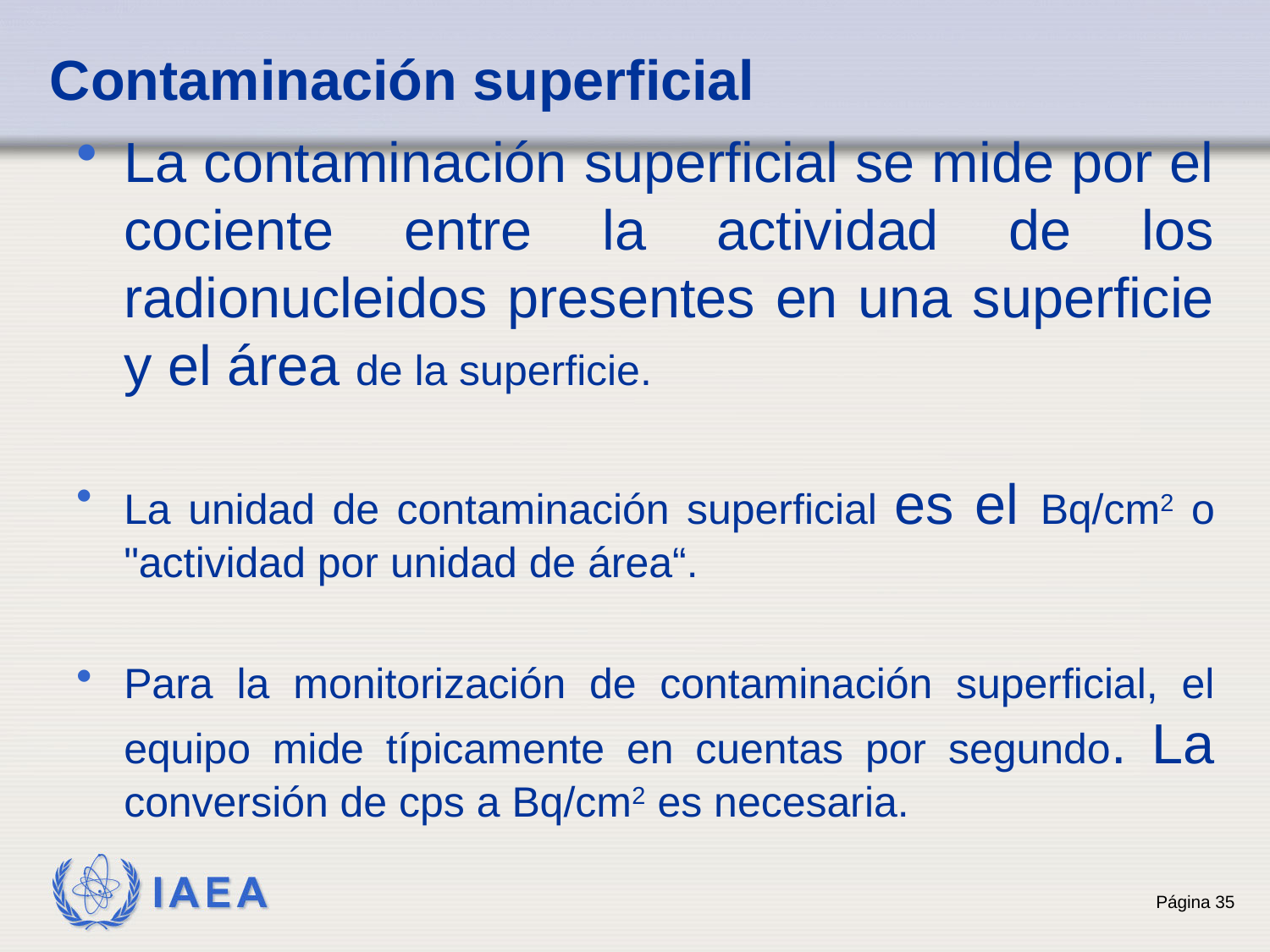

# Contaminación superficial
La contaminación superficial se mide por el cociente entre la actividad de los radionucleidos presentes en una superficie y el área de la superficie.

La unidad de contaminación superficial es el Bq/cm2 o "actividad por unidad de área“.

Para la monitorización de contaminación superficial, el equipo mide típicamente en cuentas por segundo. La conversión de cps a Bq/cm2 es necesaria.
35